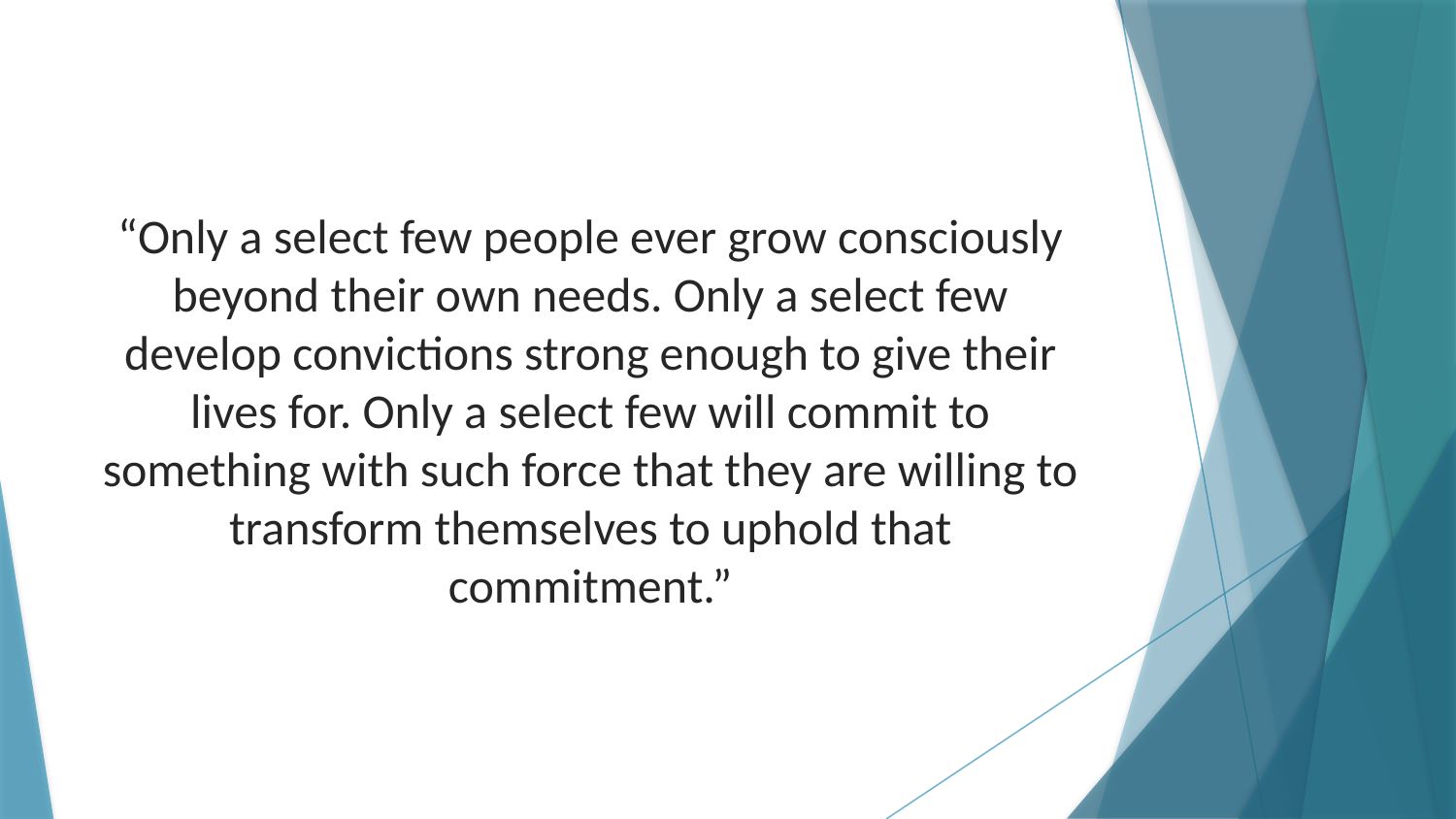

“Only a select few people ever grow consciously beyond their own needs. Only a select few develop convictions strong enough to give their lives for. Only a select few will commit to something with such force that they are willing to transform themselves to uphold that commitment.”